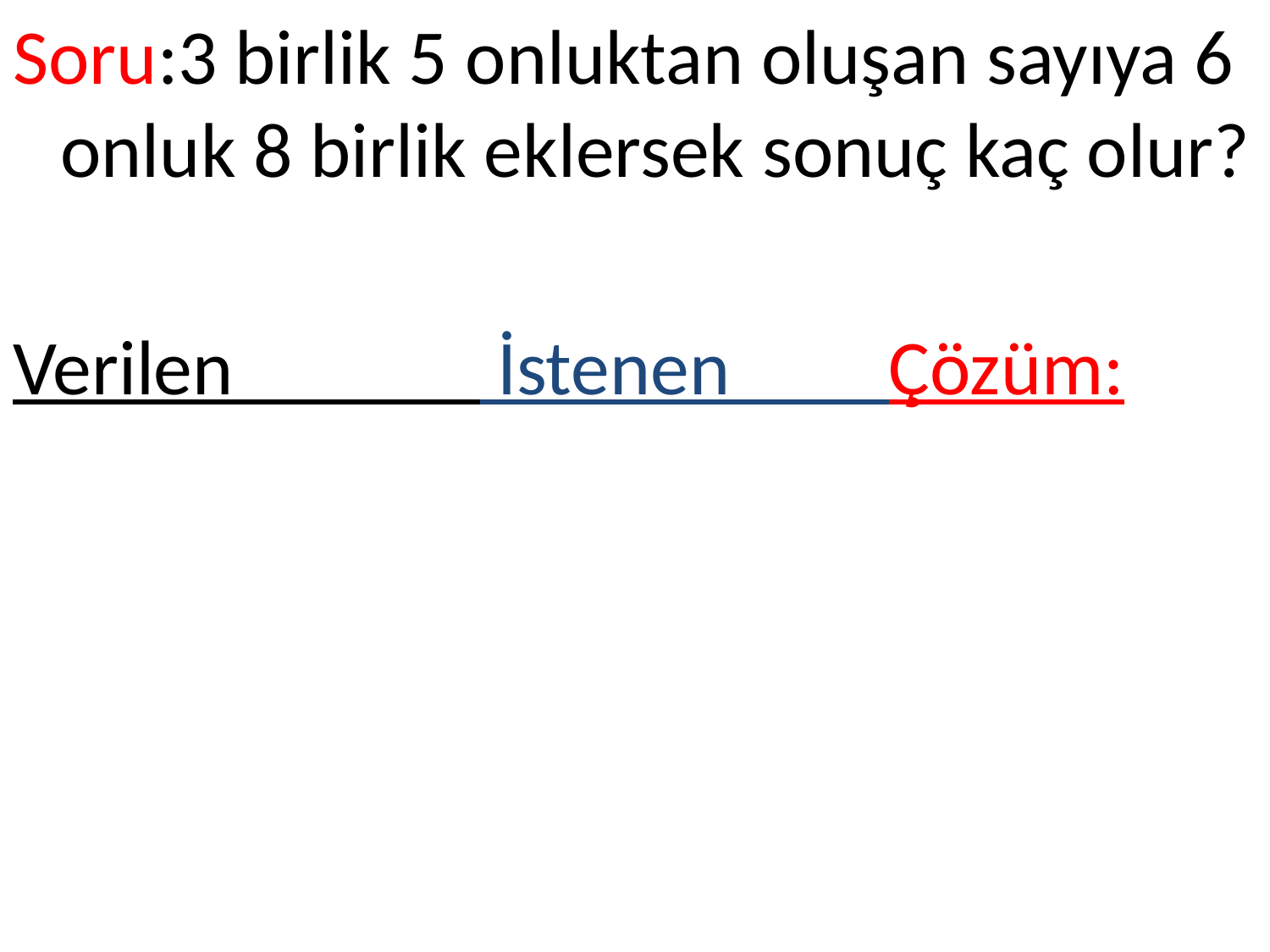

Soru:3 birlik 5 onluktan oluşan sayıya 6 onluk 8 birlik eklersek sonuç kaç olur?

Verilen               İstenen         Çözüm: